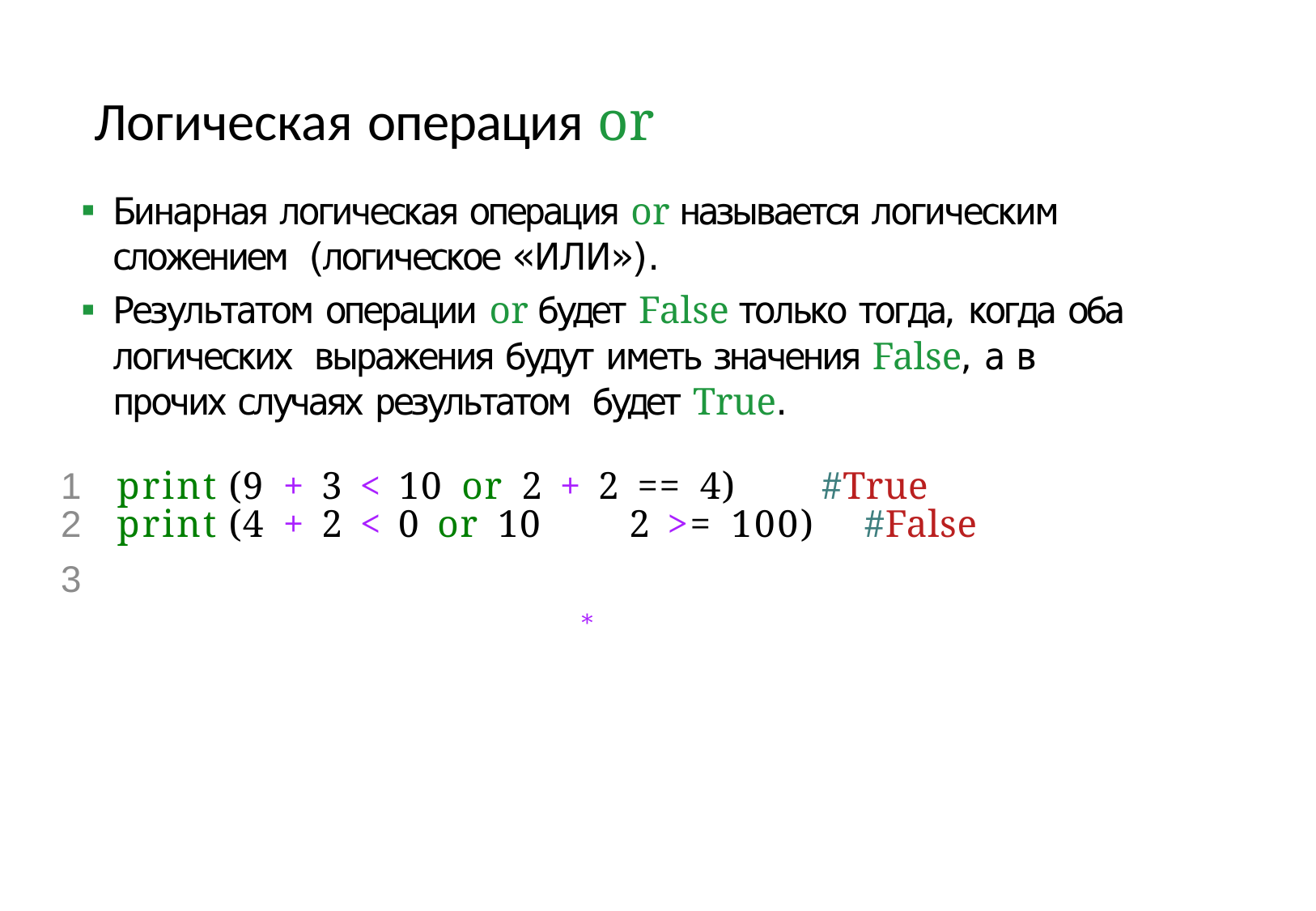

# Логическая операция or
Бинарная логическая операция or называется логическим сложением  (логическое «ИЛИ»).
Результатом операции or будет False только тогда, когда оба логических  выражения будут иметь значения False, а в прочих случаях результатом  будет True.
1	print (9 + 3 < 10 or 2 + 2 == 4)	#True
2	print (4 + 2 < 0 or 10	2 >= 100)	#False
3
∗